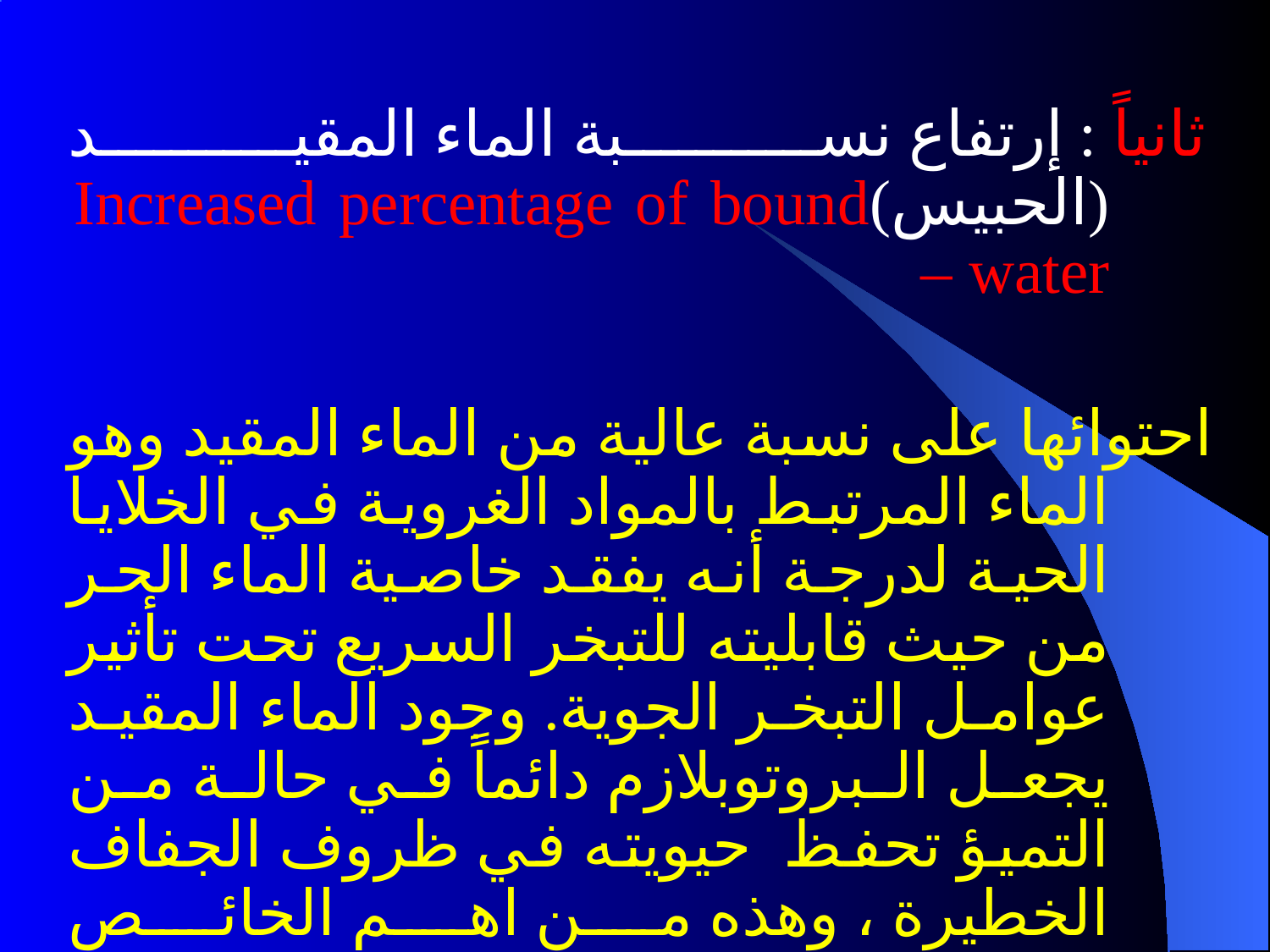

ثانياً : إرتفاع نسبة الماء المقيد (الحبيس)Increased percentage of bound – water

احتوائها على نسبة عالية من الماء المقيد وهو الماء المرتبط بالمواد الغروية في الخلايا الحية لدرجة أنه يفقد خاصية الماء الحر من حيث قابليته للتبخر السريع تحت تأثير عوامل التبخر الجوية. وجود الماء المقيد يجعل البروتوبلازم دائماً في حالة من التميؤ تحفظ  حيويته في ظروف الجفاف الخطيرة ، وهذه من اهم الخائص الفسيولوجية للنباتات الصحراوية.